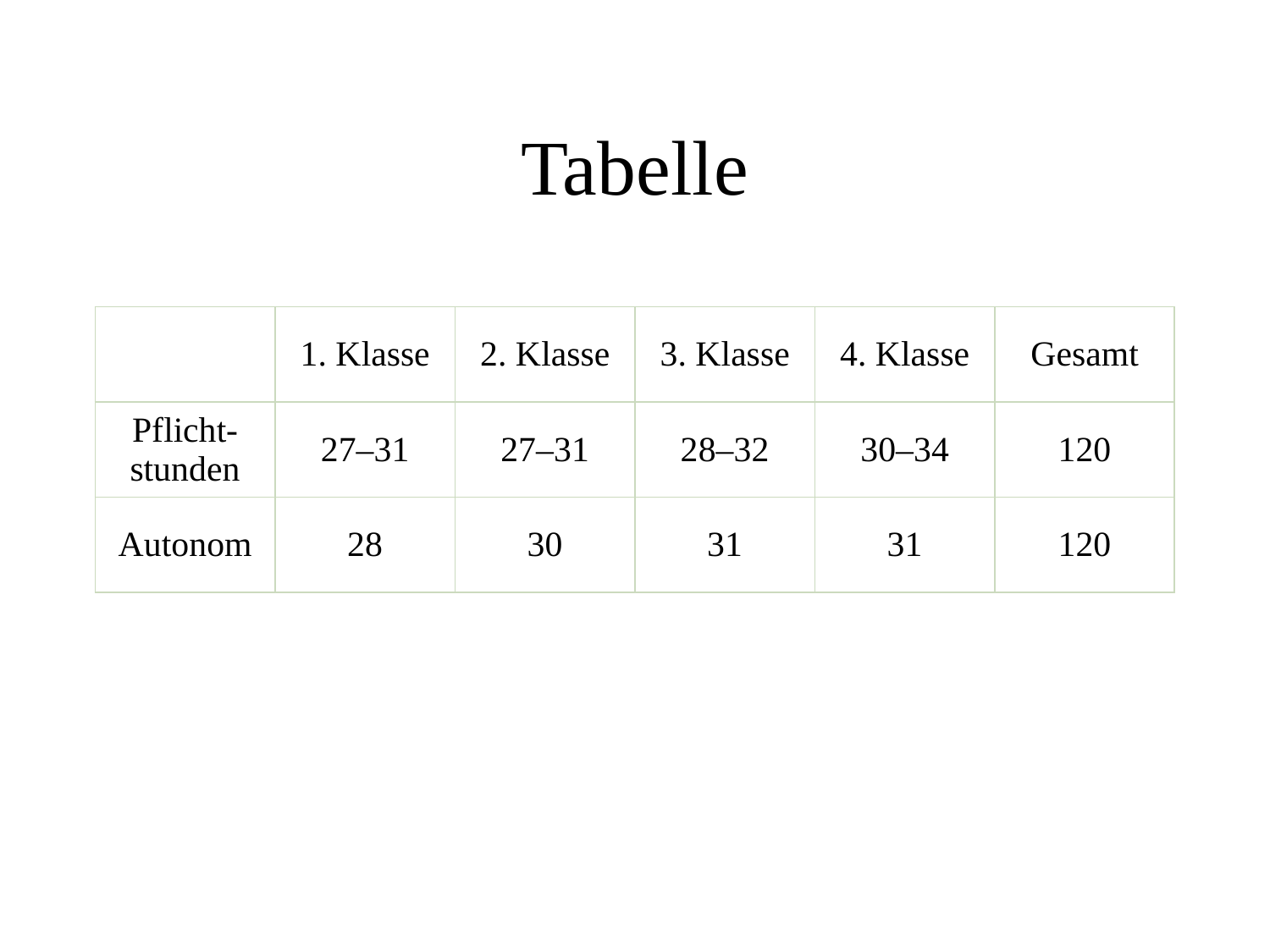

# Tabelle
|  | 1. Klasse | 2. Klasse | 3. Klasse | 4. Klasse | Gesamt |
| --- | --- | --- | --- | --- | --- |
| Pflicht-stunden | 27–31 | 27–31 | 28–32 | 30–34 | 120 |
| Autonom | 28 | 30 | 31 | 31 | 120 |